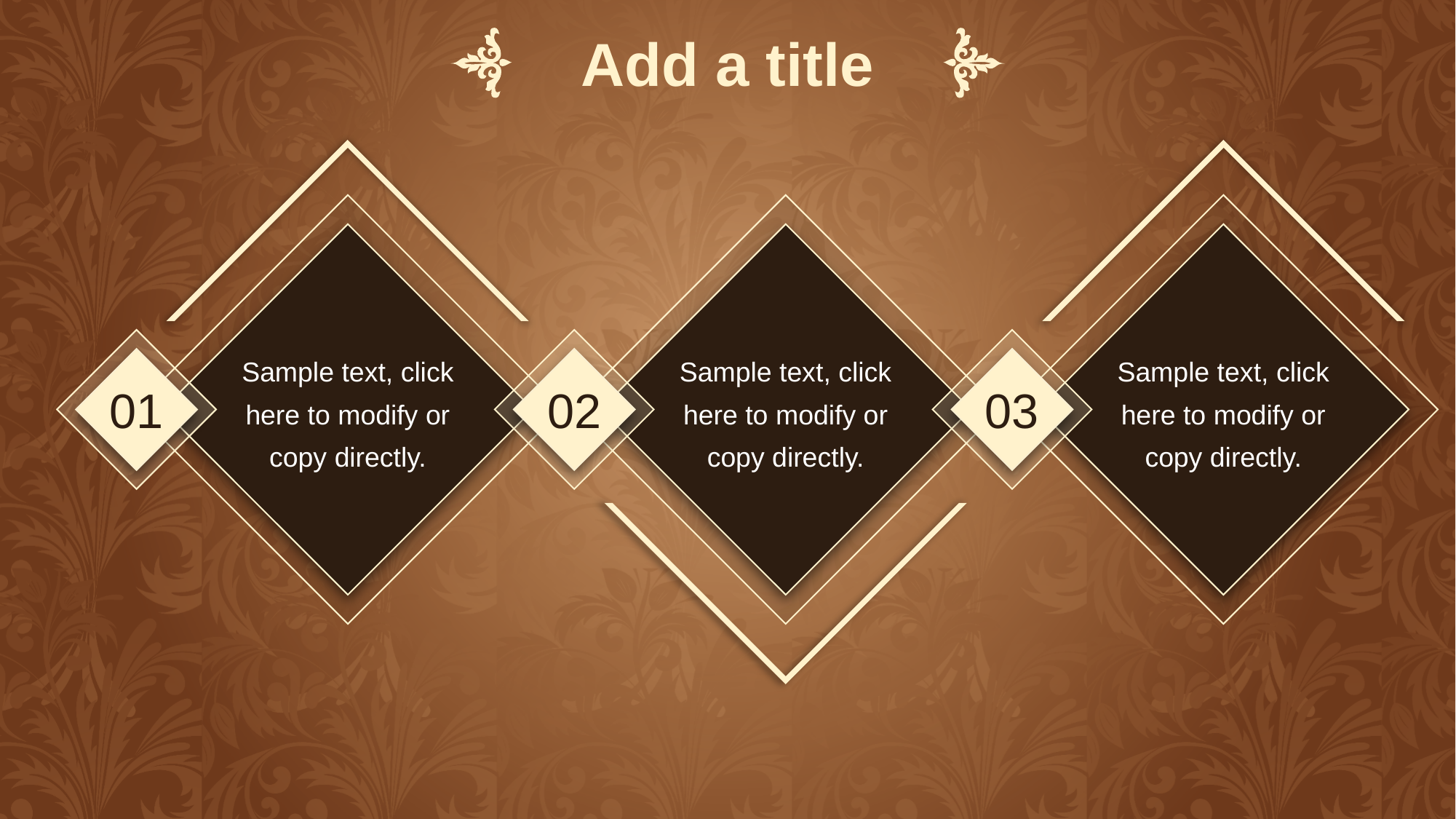

Add a title

Sample text, click here to modify or copy directly.

01

Sample text, click here to modify or copy directly.

02

Sample text, click here to modify or copy directly.

03